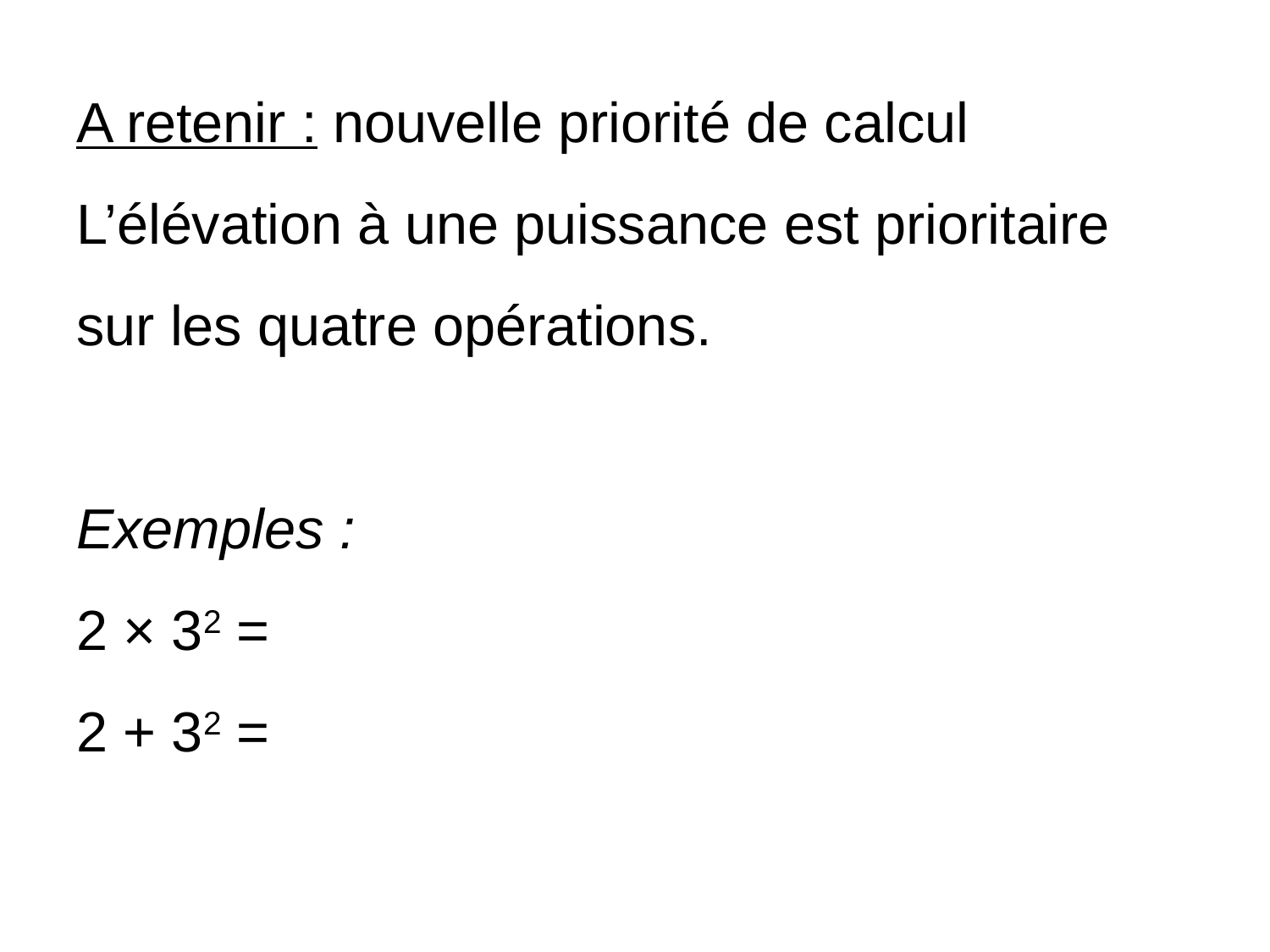

A retenir : nouvelle priorité de calcul
L’élévation à une puissance est prioritaire sur les quatre opérations.

Exemples :
2 × 32 =
2 + 32 =